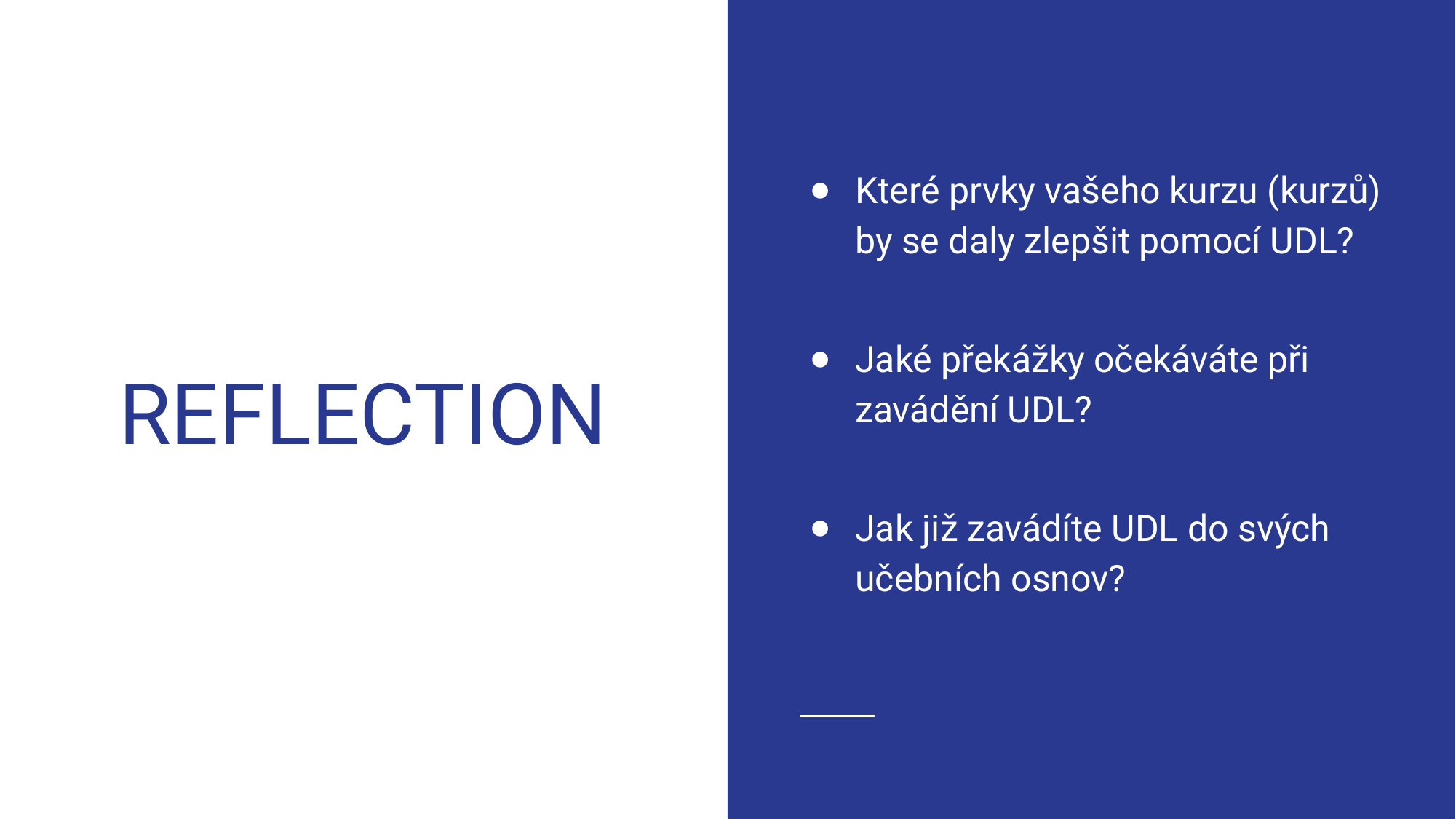

Které prvky vašeho kurzu (kurzů) by se daly zlepšit pomocí UDL?

Jaké překážky očekáváte při zavádění UDL?

Jak již zavádíte UDL do svých učebních osnov?

# REFLECTION